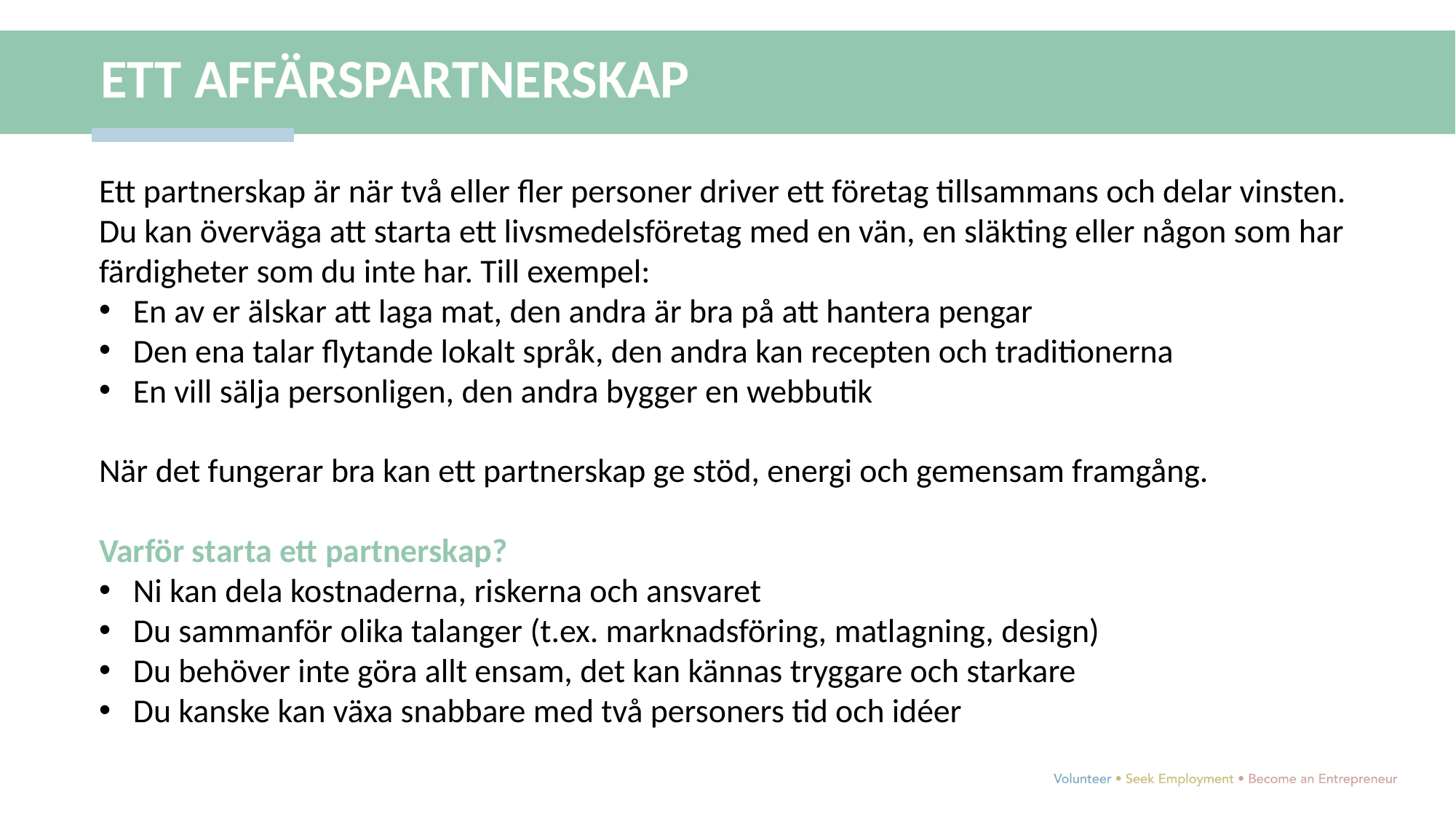

ETT AFFÄRSPARTNERSKAP
Ett partnerskap är när två eller fler personer driver ett företag tillsammans och delar vinsten. Du kan överväga att starta ett livsmedelsföretag med en vän, en släkting eller någon som har färdigheter som du inte har. Till exempel:
En av er älskar att laga mat, den andra är bra på att hantera pengar
Den ena talar flytande lokalt språk, den andra kan recepten och traditionerna
En vill sälja personligen, den andra bygger en webbutik

När det fungerar bra kan ett partnerskap ge stöd, energi och gemensam framgång.

Varför starta ett partnerskap?
Ni kan dela kostnaderna, riskerna och ansvaret
Du sammanför olika talanger (t.ex. marknadsföring, matlagning, design)
Du behöver inte göra allt ensam, det kan kännas tryggare och starkare
Du kanske kan växa snabbare med två personers tid och idéer